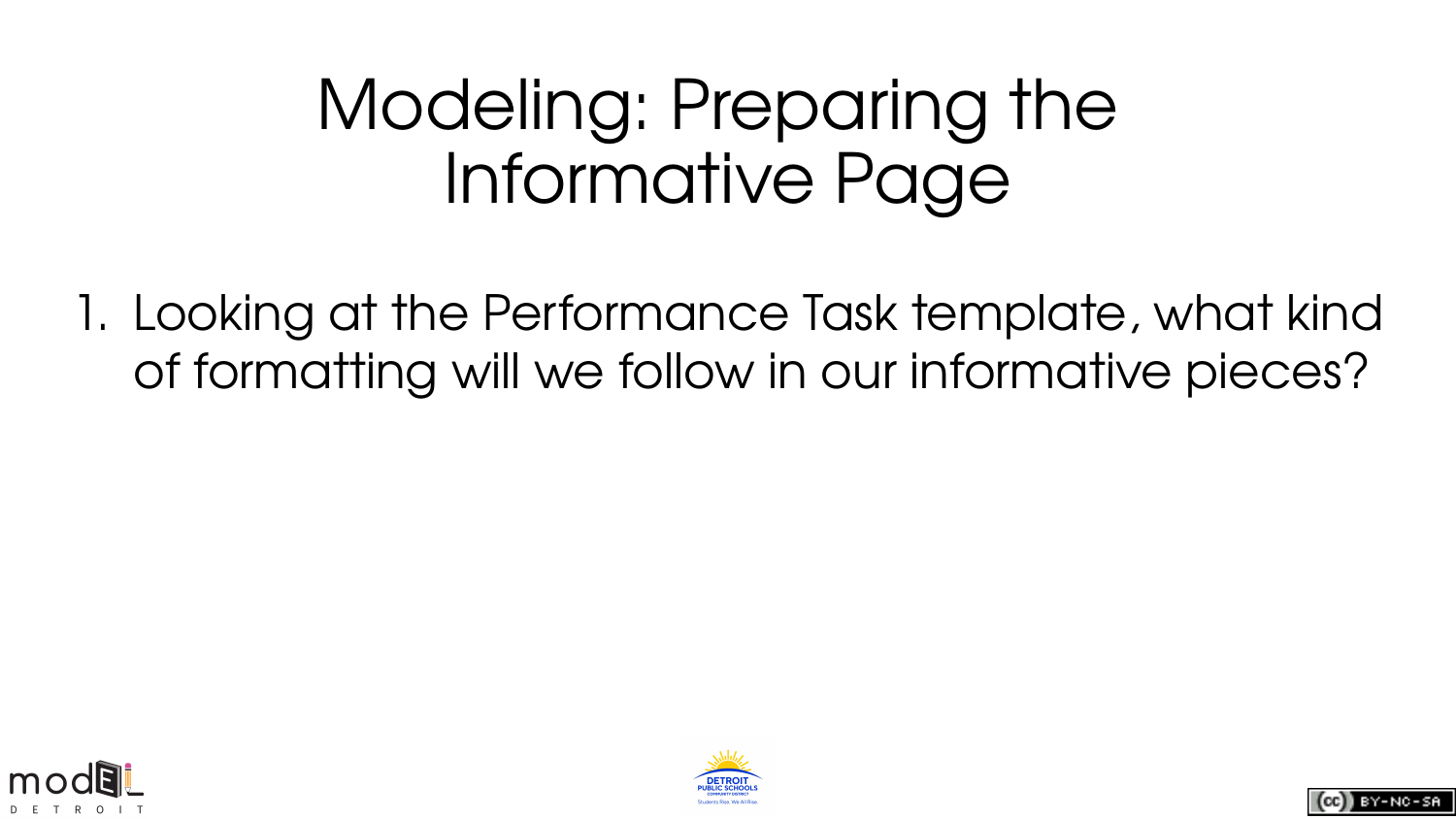

# Modeling: Preparing the
Informative Page
Looking at the Performance Task template, what kind of formatting will we follow in our informative pieces?